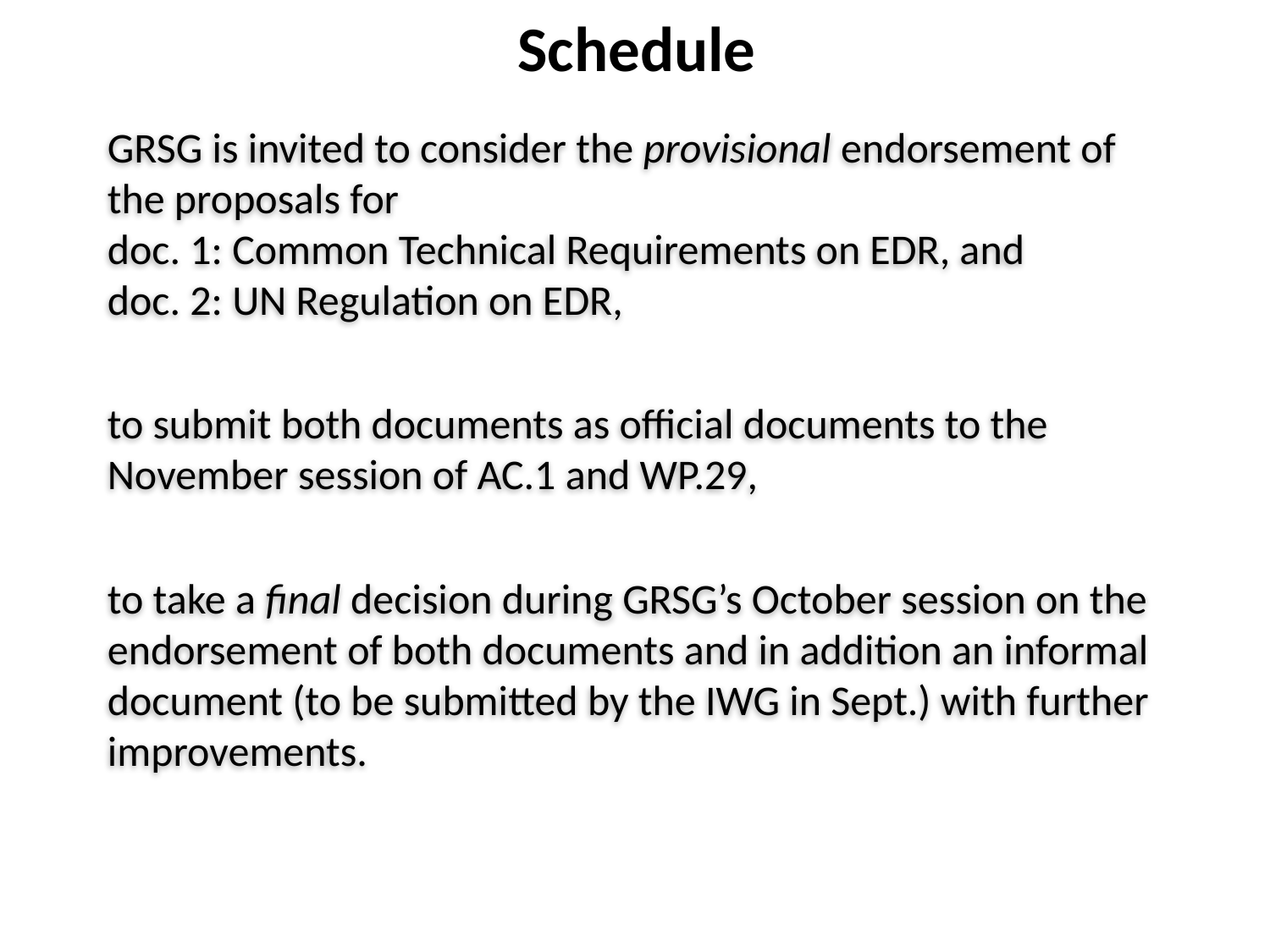

Schedule
GRSG is invited to consider the provisional endorsement of the proposals for
doc. 1: Common Technical Requirements on EDR, and
doc. 2: UN Regulation on EDR,

to submit both documents as official documents to the November session of AC.1 and WP.29,

to take a final decision during GRSG’s October session on the endorsement of both documents and in addition an informal document (to be submitted by the IWG in Sept.) with further improvements.